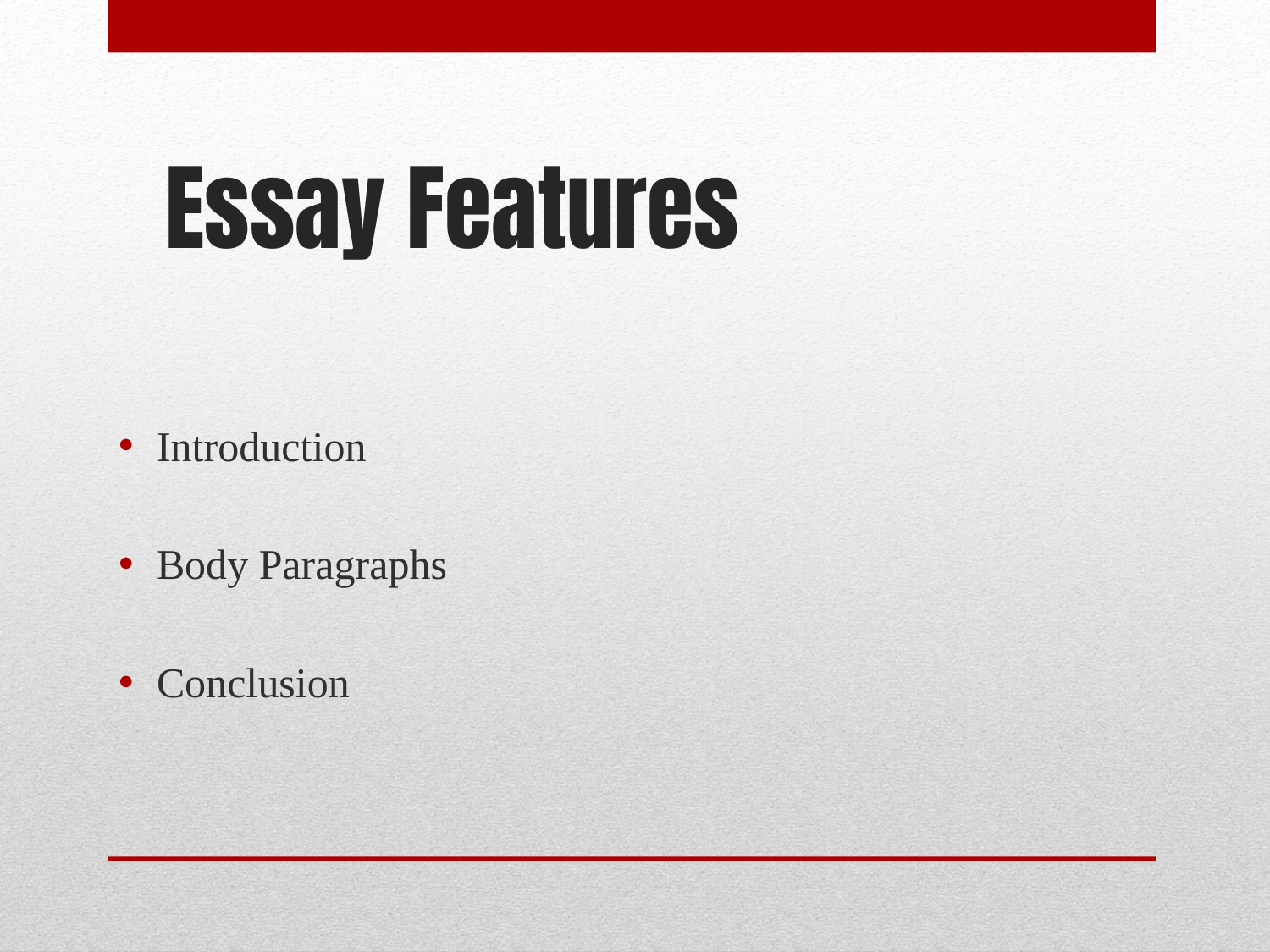

# Essay Features
Introduction

Body Paragraphs

Conclusion